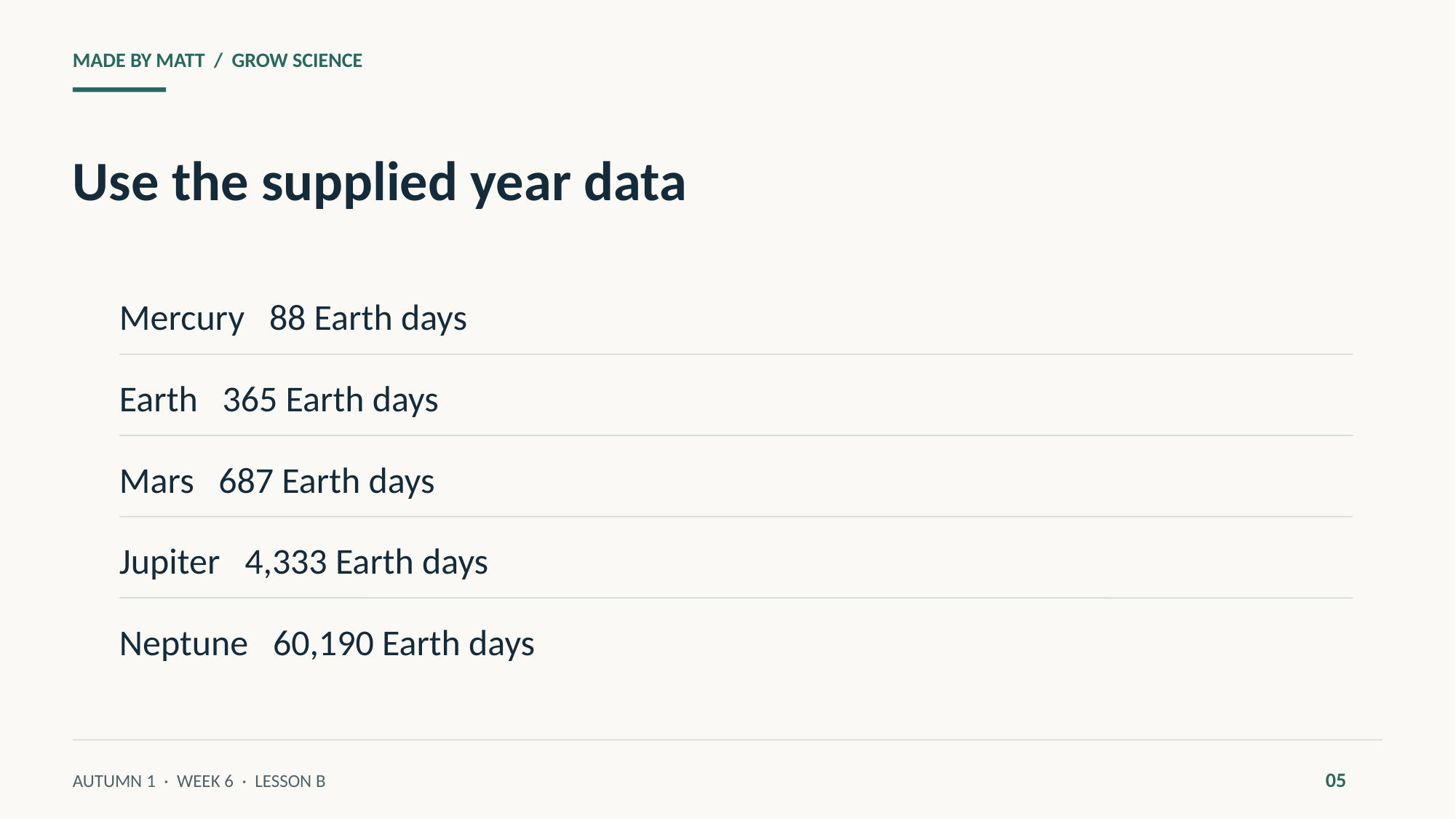

MADE BY MATT  /  GROW SCIENCE

Use the supplied year data
Mercury   88 Earth days

Earth   365 Earth days

Mars   687 Earth days

Jupiter   4,333 Earth days

Neptune   60,190 Earth days

05
AUTUMN 1  ·  WEEK 6  ·  LESSON B